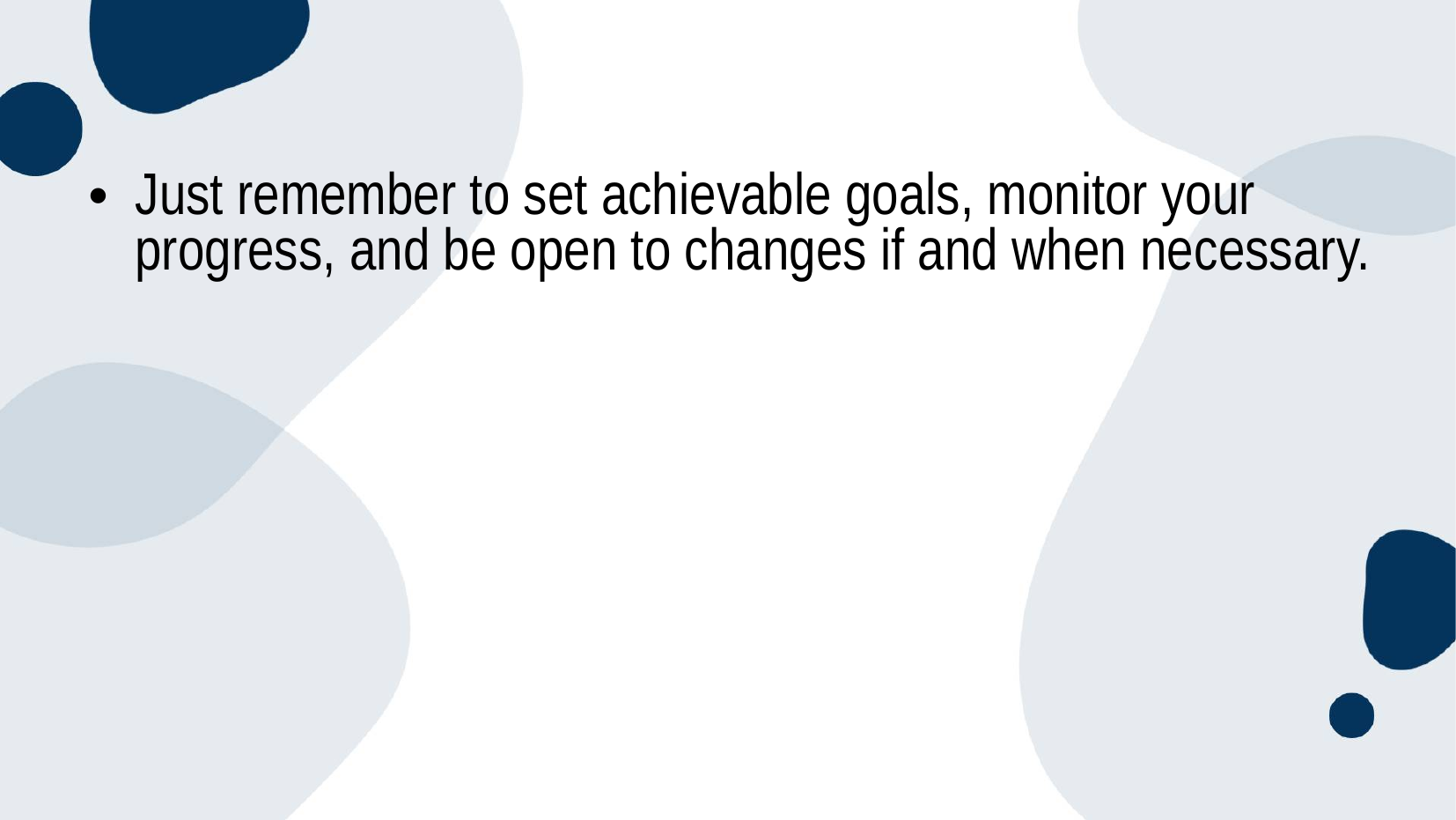

#
Just remember to set achievable goals, monitor your progress, and be open to changes if and when necessary.